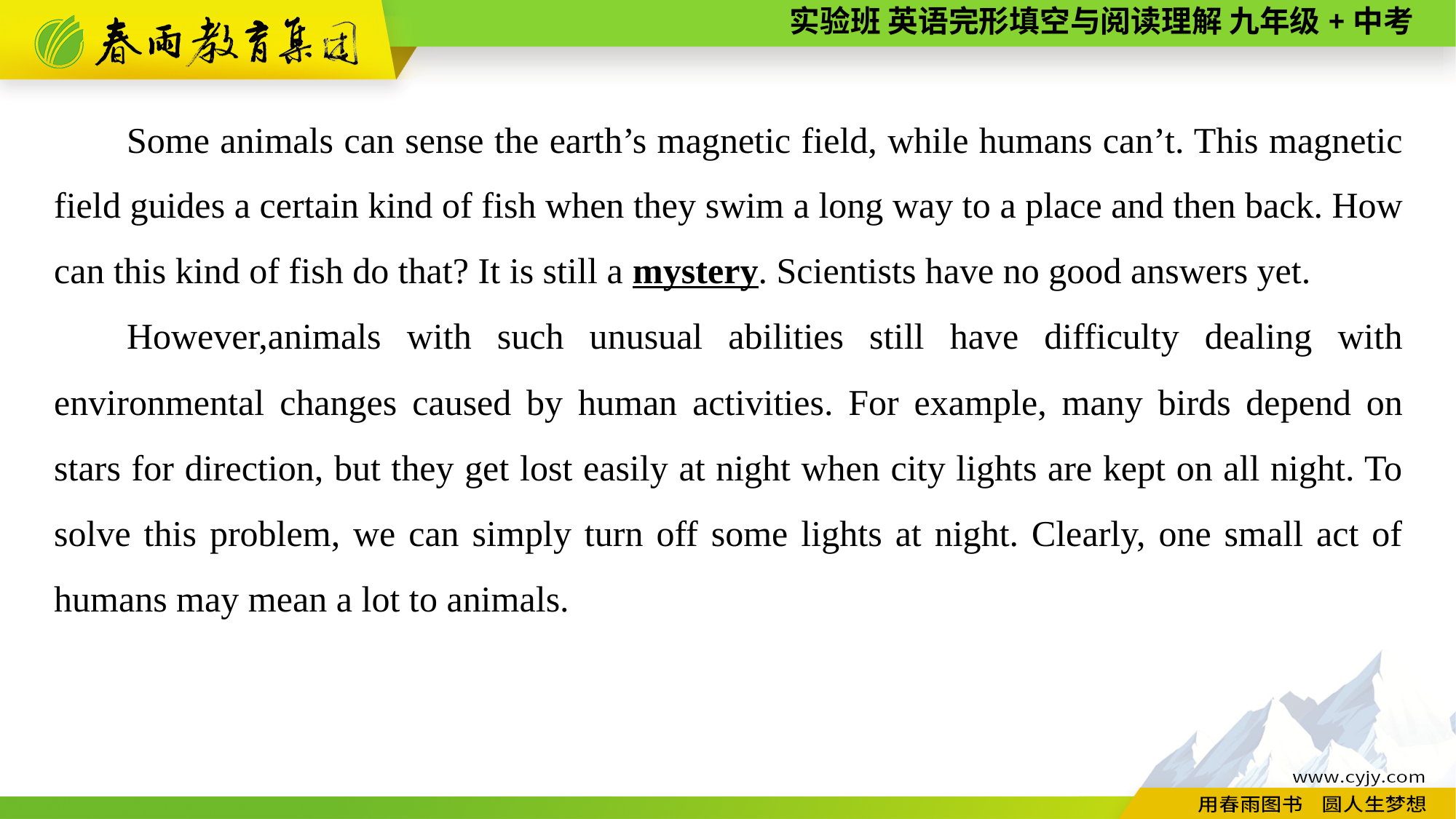

Some animals can sense the earth’s magnetic field, while humans can’t. This magnetic field guides a certain kind of fish when they swim a long way to a place and then back. How can this kind of fish do that? It is still a mystery. Scientists have no good answers yet.
However,animals with such unusual abilities still have difficulty dealing with environmental changes caused by human activities. For example, many birds depend on stars for direction, but they get lost easily at night when city lights are kept on all night. To solve this problem, we can simply turn off some lights at night. Clearly, one small act of humans may mean a lot to animals.